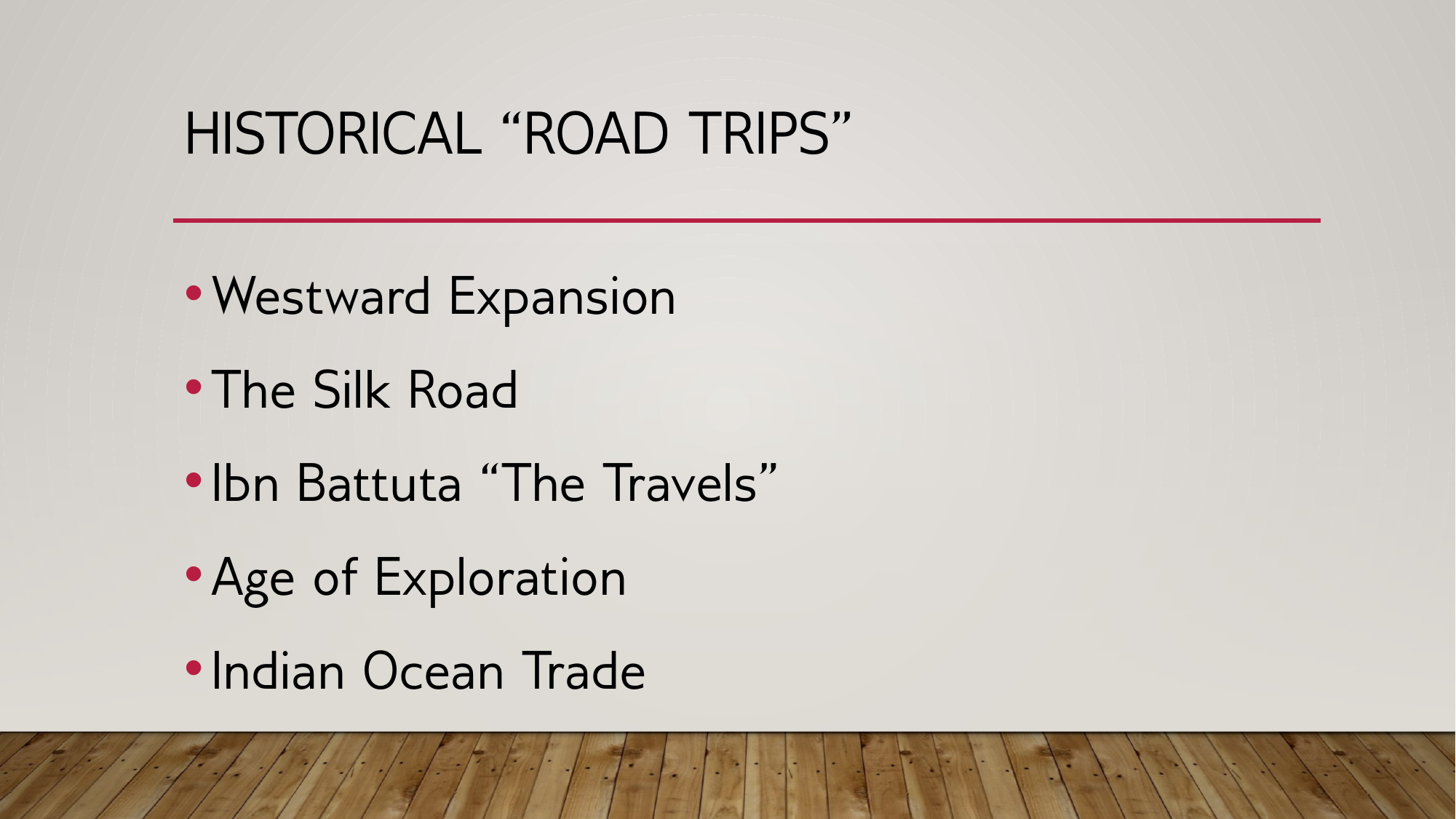

# Historical “road trips”
Westward Expansion
The Silk Road
Ibn Battuta “The Travels”
Age of Exploration
Indian Ocean Trade